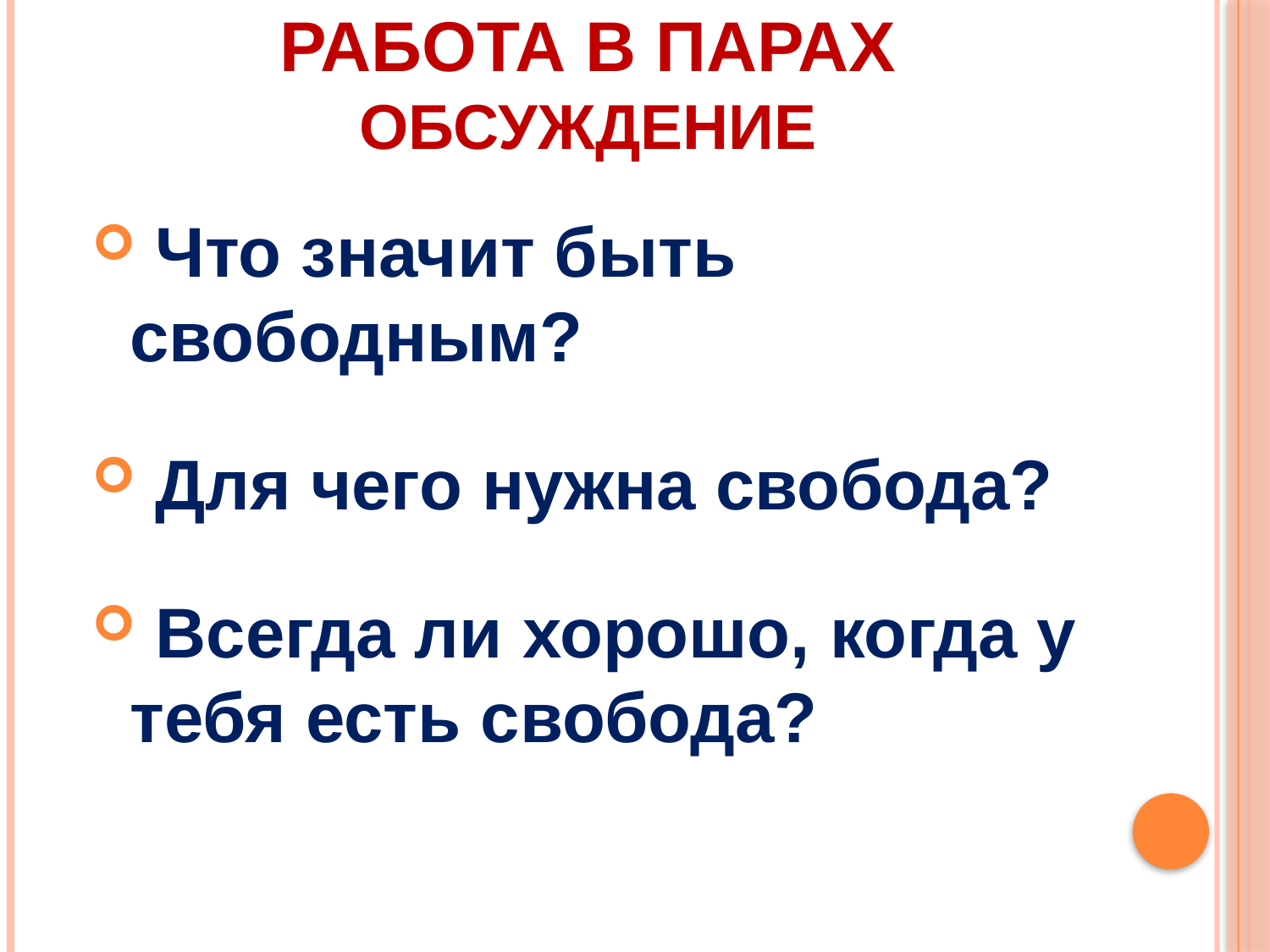

# Работа в парах Обсуждение

 Что значит быть свободным?

 Для чего нужна свобода?

 Всегда ли хорошо, когда у тебя есть свобода?